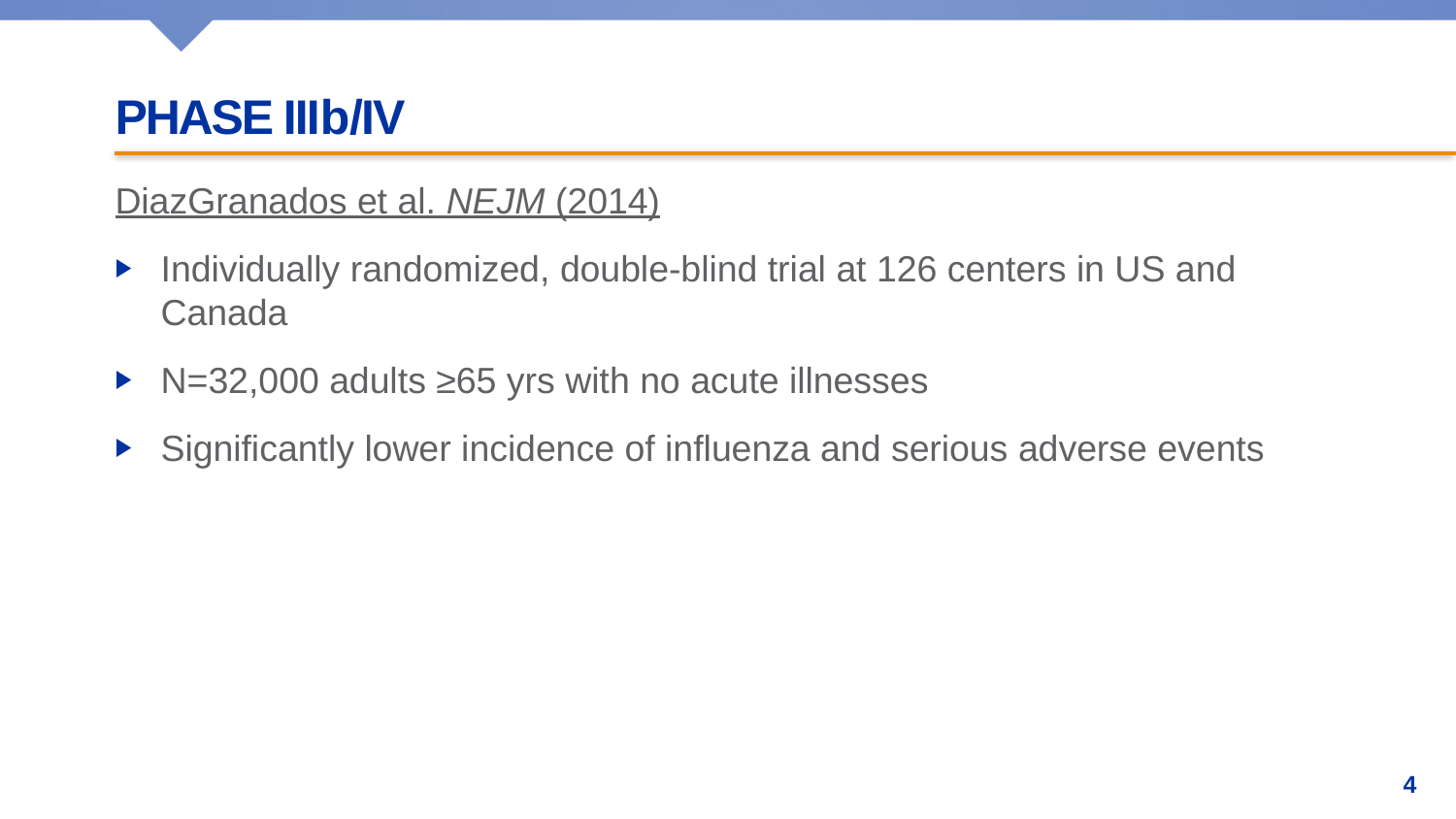

# Phase iiib/iv
DiazGranados et al. NEJM (2014)
Individually randomized, double-blind trial at 126 centers in US and Canada
N=32,000 adults ≥65 yrs with no acute illnesses
Significantly lower incidence of influenza and serious adverse events

4